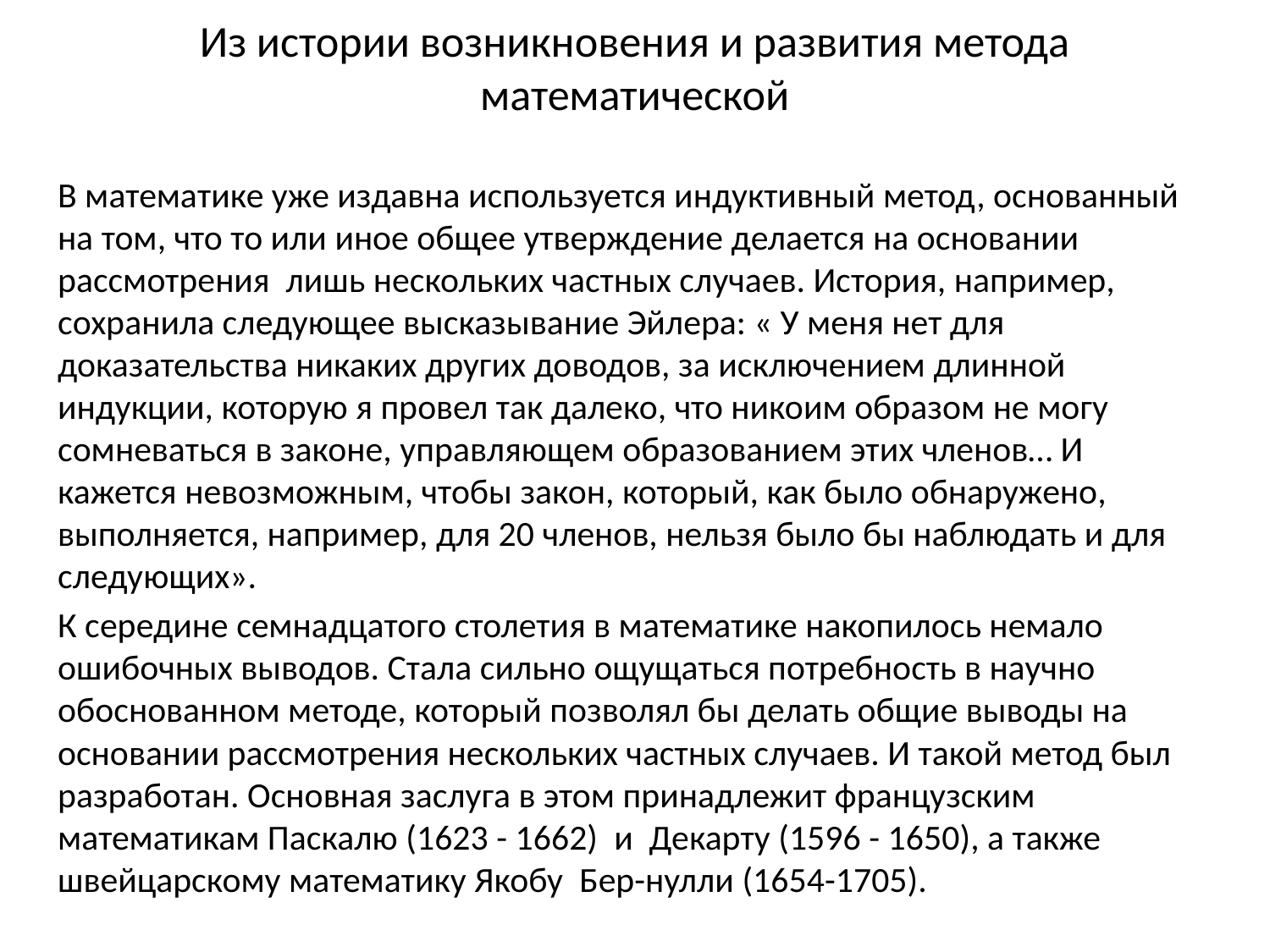

# Из истории возникновения и развития метода математической
В математике уже издавна используется индуктивный метод, основанный на том, что то или иное общее утверждение делается на основании рассмотрения  лишь нескольких частных случаев. История, например, сохранила следующее высказывание Эйлера: « У меня нет для доказательства никаких других доводов, за исключением длинной индукции, которую я провел так далеко, что никоим образом не могу сомневаться в законе, управляющем образованием этих членов… И кажется невозможным, чтобы закон, который, как было обнаружено, выполняется, например, для 20 членов, нельзя было бы наблюдать и для следующих».
К середине семнадцатого столетия в математике накопилось немало ошибочных выводов. Стала сильно ощущаться потребность в научно обоснованном методе, который позволял бы делать общие выводы на основании рассмотрения нескольких частных случаев. И такой метод был разработан. Основная заслуга в этом принадлежит французским математикам Паскалю (1623 - 1662)  и  Декарту (1596 - 1650), а также швейцарскому математику Якобу  Бер-нулли (1654-1705).